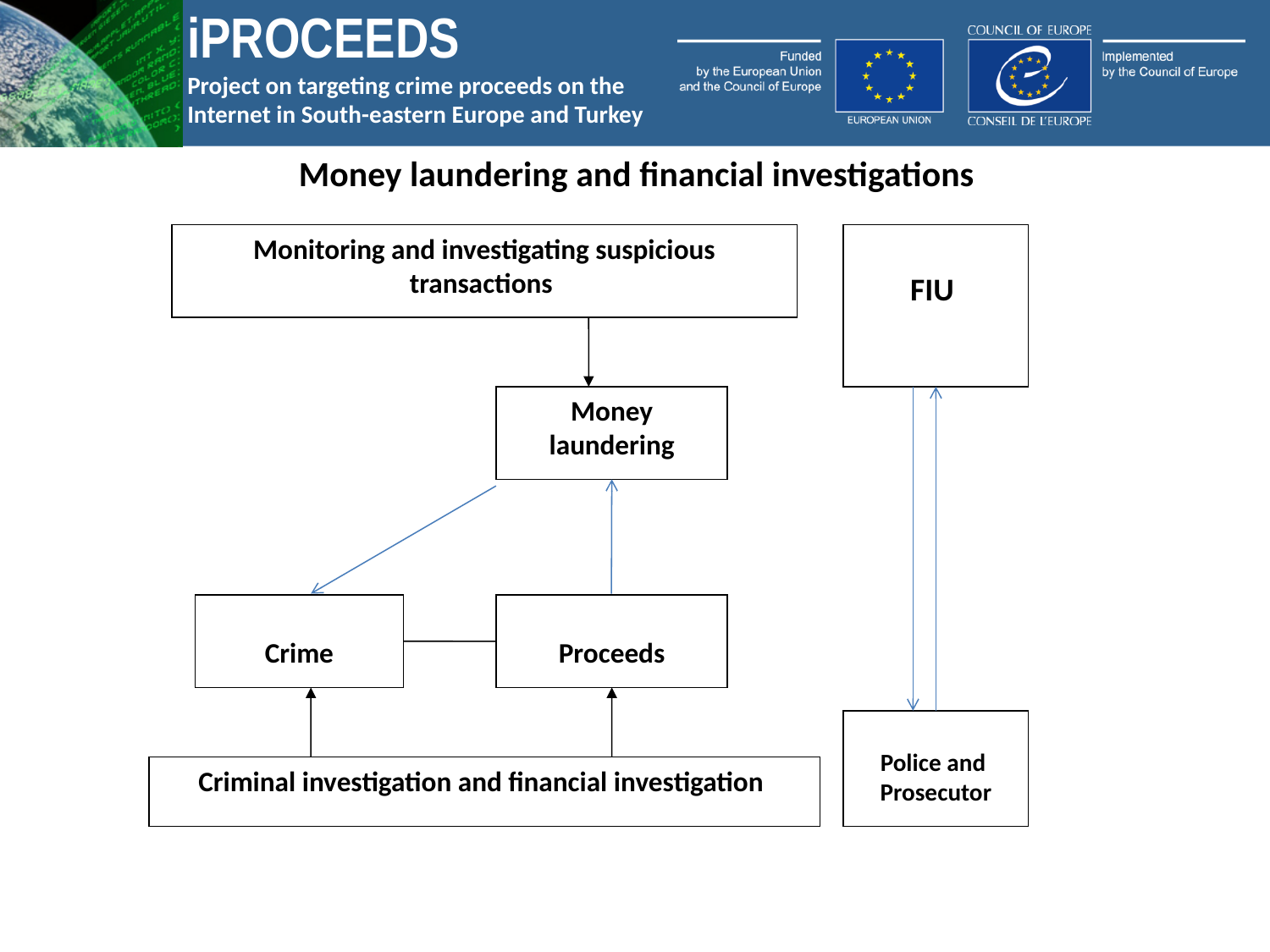

# Money laundering and financial investigations
Monitoring and investigating suspicious transactions

FIU

Money laundering

Crime

Proceeds

Police and
Prosecutor
Criminal investigation and financial investigation